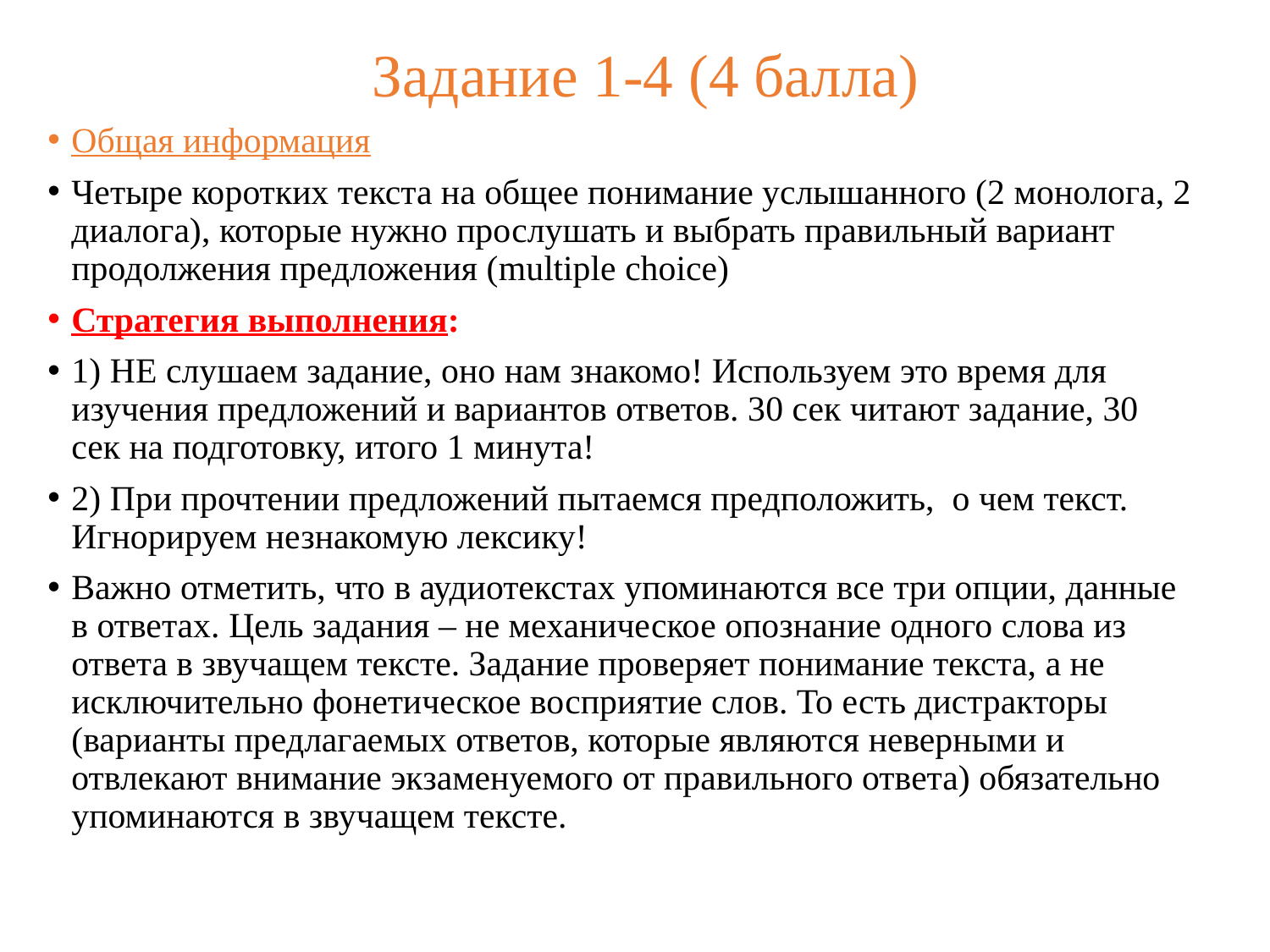

# Задание 1-4 (4 балла)
Общая информация
Четыре коротких текста на общее понимание услышанного (2 монолога, 2 диалога), которые нужно прослушать и выбрать правильный вариант продолжения предложения (multiple choice)
Стратегия выполнения:
1) НЕ слушаем задание, оно нам знакомо! Используем это время для изучения предложений и вариантов ответов. 30 сек читают задание, 30 сек на подготовку, итого 1 минута!
2) При прочтении предложений пытаемся предположить,  о чем текст. Игнорируем незнакомую лексику!
Важно отметить, что в аудиотекстах упоминаются все три опции, данные в ответах. Цель задания – не механическое опознание одного слова из ответа в звучащем тексте. Задание проверяет понимание текста, а не исключительно фонетическое восприятие слов. То есть дистракторы (варианты предлагаемых ответов, которые являются неверными и отвлекают внимание экзаменуемого от правильного ответа) обязательно упоминаются в звучащем тексте.